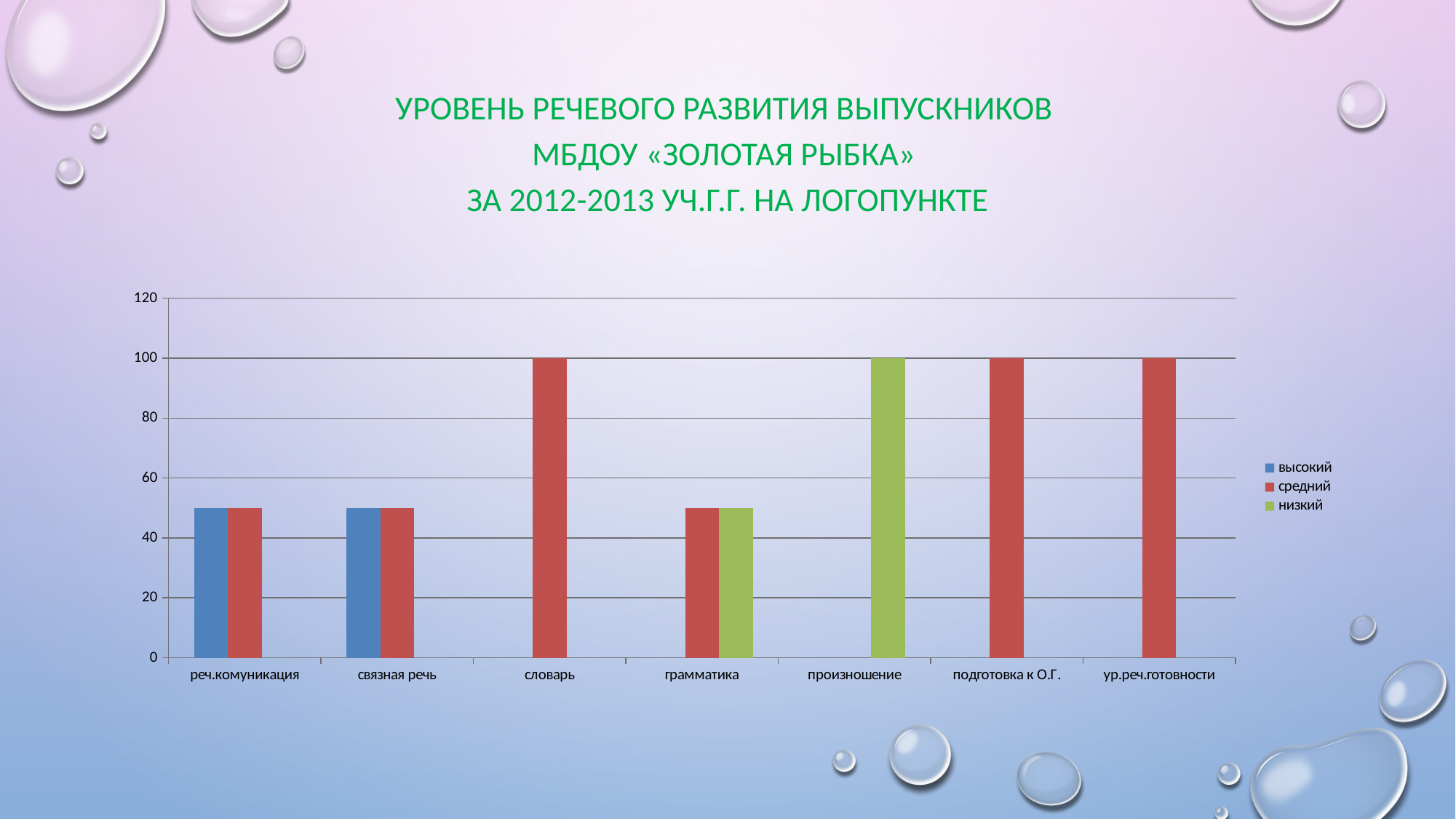

# Уровень речевого развития выпускников МБДОУ «Золотая рыбка» за 2012-2013 уч.г.г. на логопункте

### Chart

| Category | высокий | средний | низкий |
|---|---|---|---|
| реч.комуникация | 50.0 | 50.0 | 0.0 |
| связная речь | 50.0 | 50.0 | 0.0 |
| словарь | 0.0 | 100.0 | 0.0 |
| грамматика | 0.0 | 50.0 | 50.0 |
| произношение | 0.0 | 0.0 | 100.0 |
| подготовка к О.Г. | 0.0 | 100.0 | 0.0 |
| ур.реч.готовности | 0.0 | 100.0 | 0.0 |